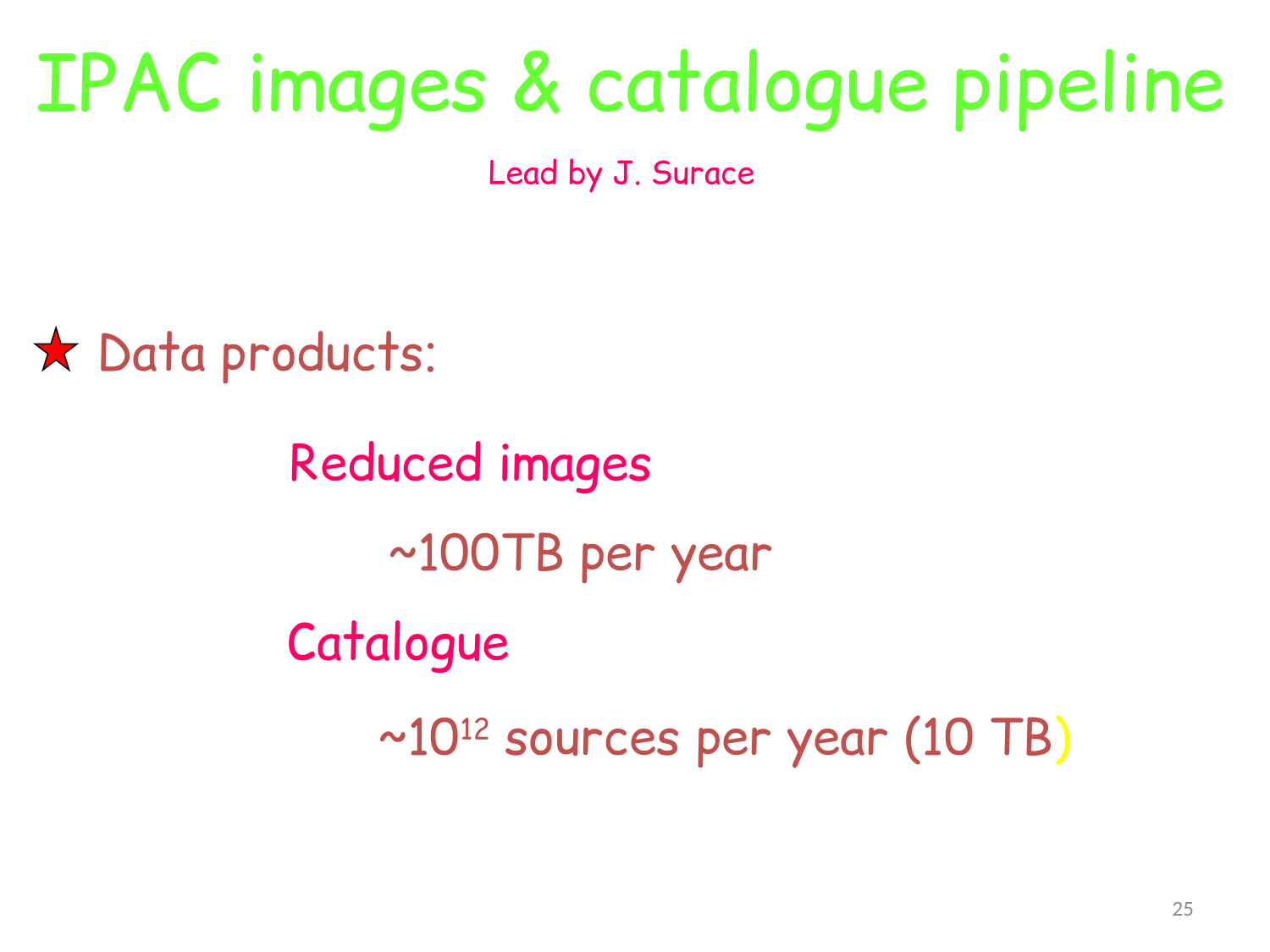

IPAC images & catalogue pipeline
Lead by J. Surace
Data products:

Reduced images
~100TB per year
Catalogue
~1012 sources per year (10 TB)

25